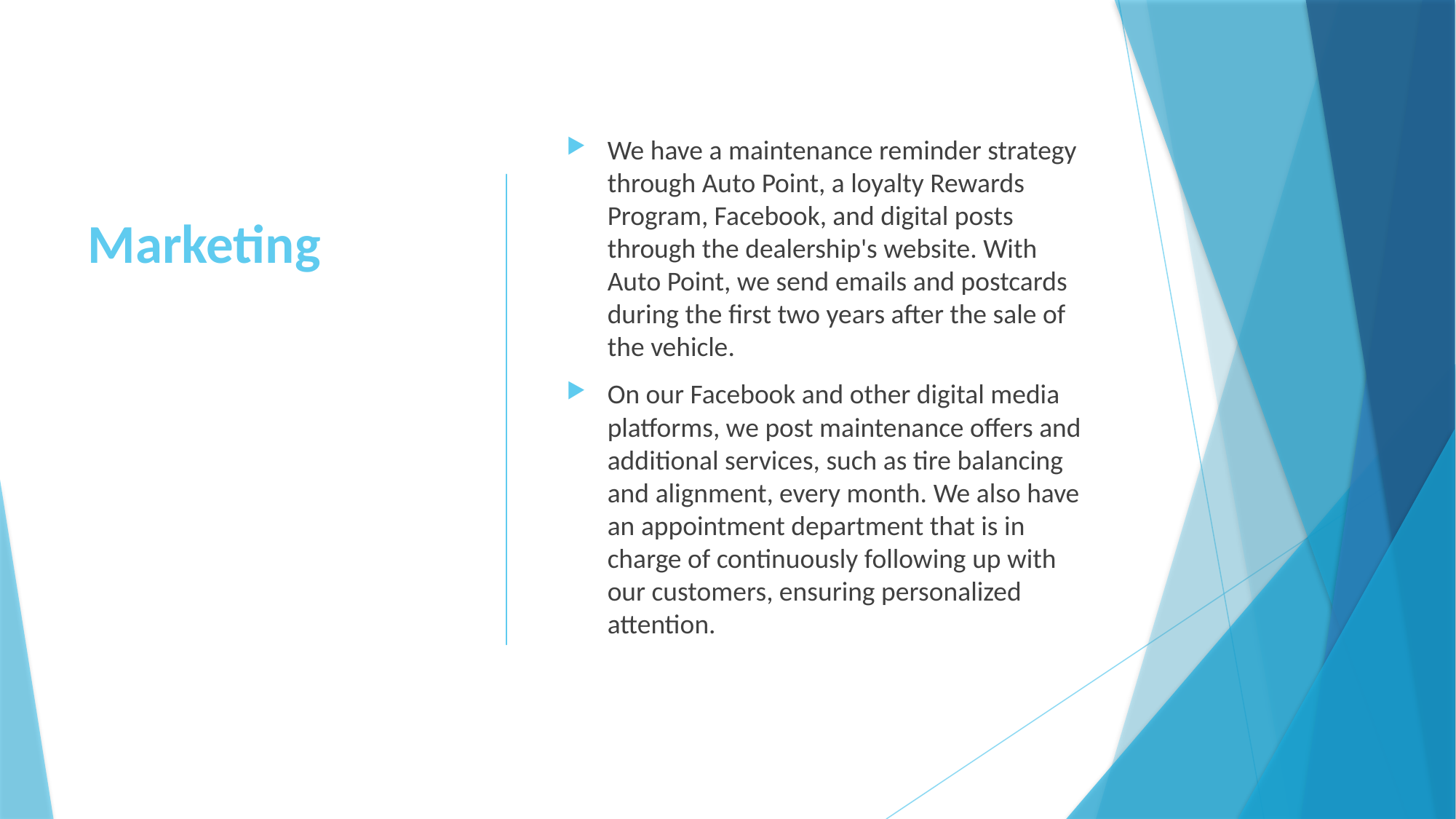

# Marketing
We have a maintenance reminder strategy through Auto Point, a loyalty Rewards Program, Facebook, and digital posts through the dealership's website. With Auto Point, we send emails and postcards during the first two years after the sale of the vehicle.
On our Facebook and other digital media platforms, we post maintenance offers and additional services, such as tire balancing and alignment, every month. We also have an appointment department that is in charge of continuously following up with our customers, ensuring personalized attention.